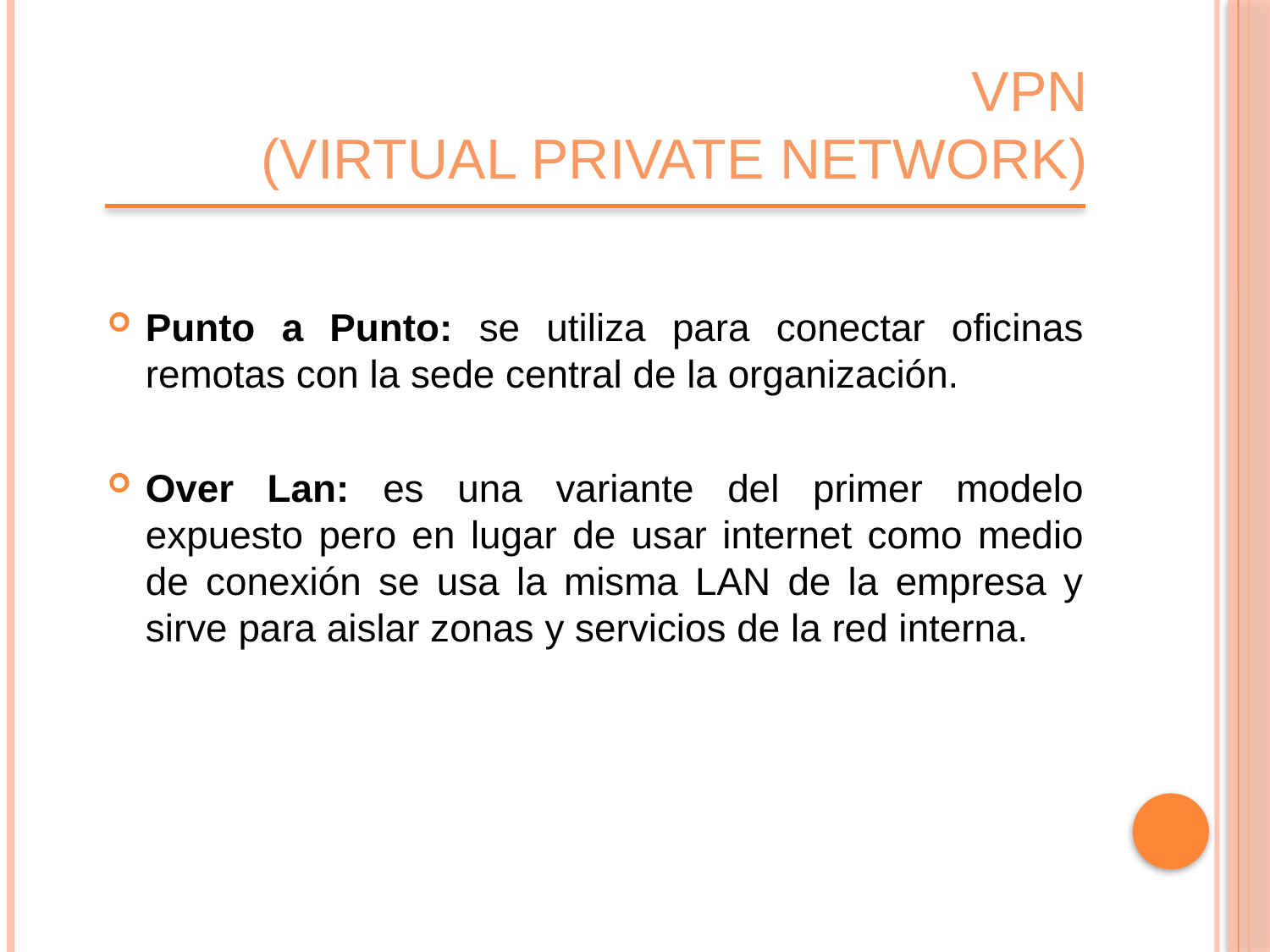

# VPN (VIRTUAL PRIVATE NETWORK)
Punto a Punto: se utiliza para conectar oficinas remotas con la sede central de la organización.

Over Lan: es una variante del primer modelo expuesto pero en lugar de usar internet como medio de conexión se usa la misma LAN de la empresa y sirve para aislar zonas y servicios de la red interna.